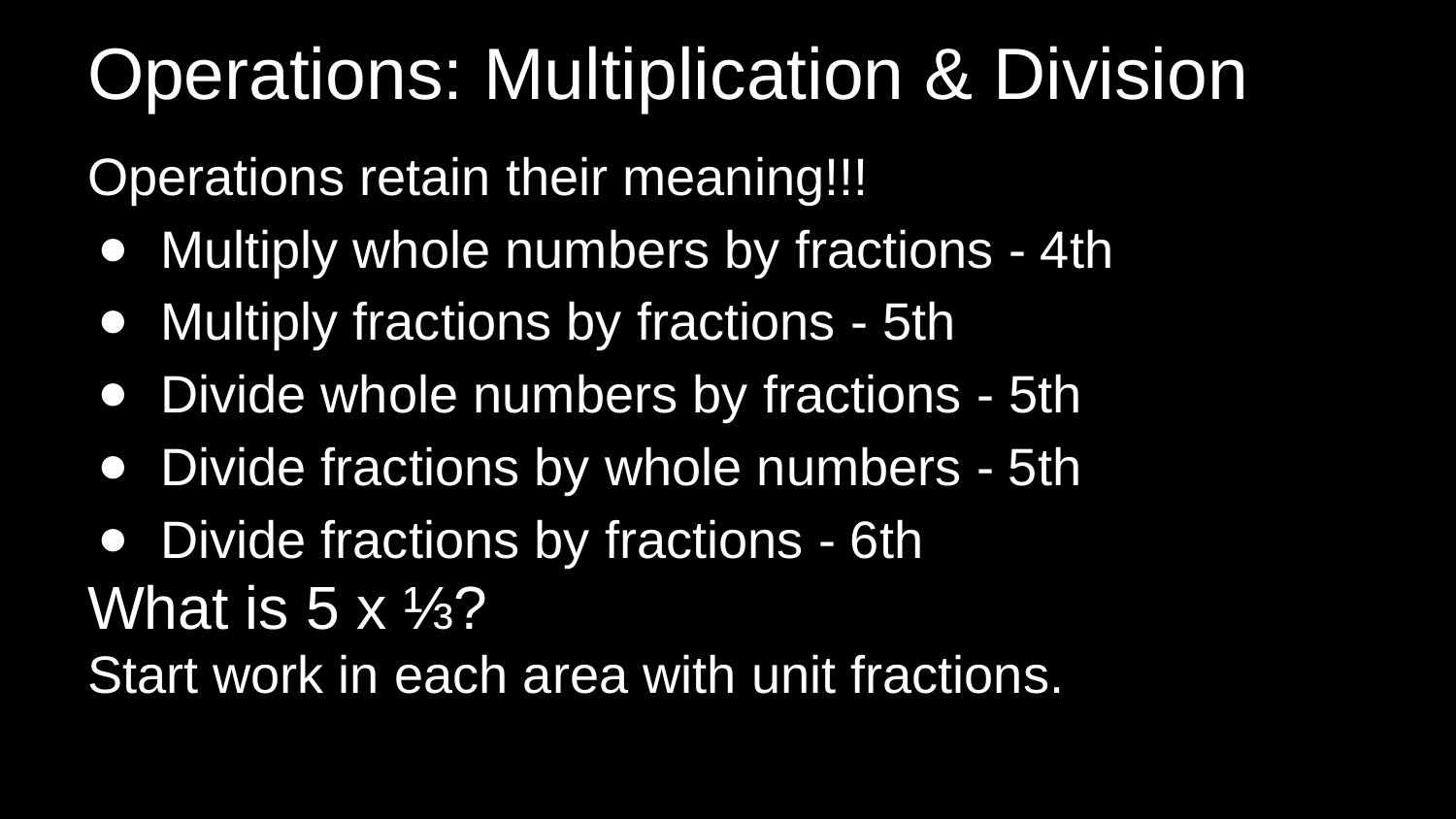

# Operations: Multiplication & Division
Operations retain their meaning!!!
Multiply whole numbers by fractions - 4th
Multiply fractions by fractions - 5th
Divide whole numbers by fractions - 5th
Divide fractions by whole numbers - 5th
Divide fractions by fractions - 6th
What is 5 x ⅓?
Start work in each area with unit fractions.